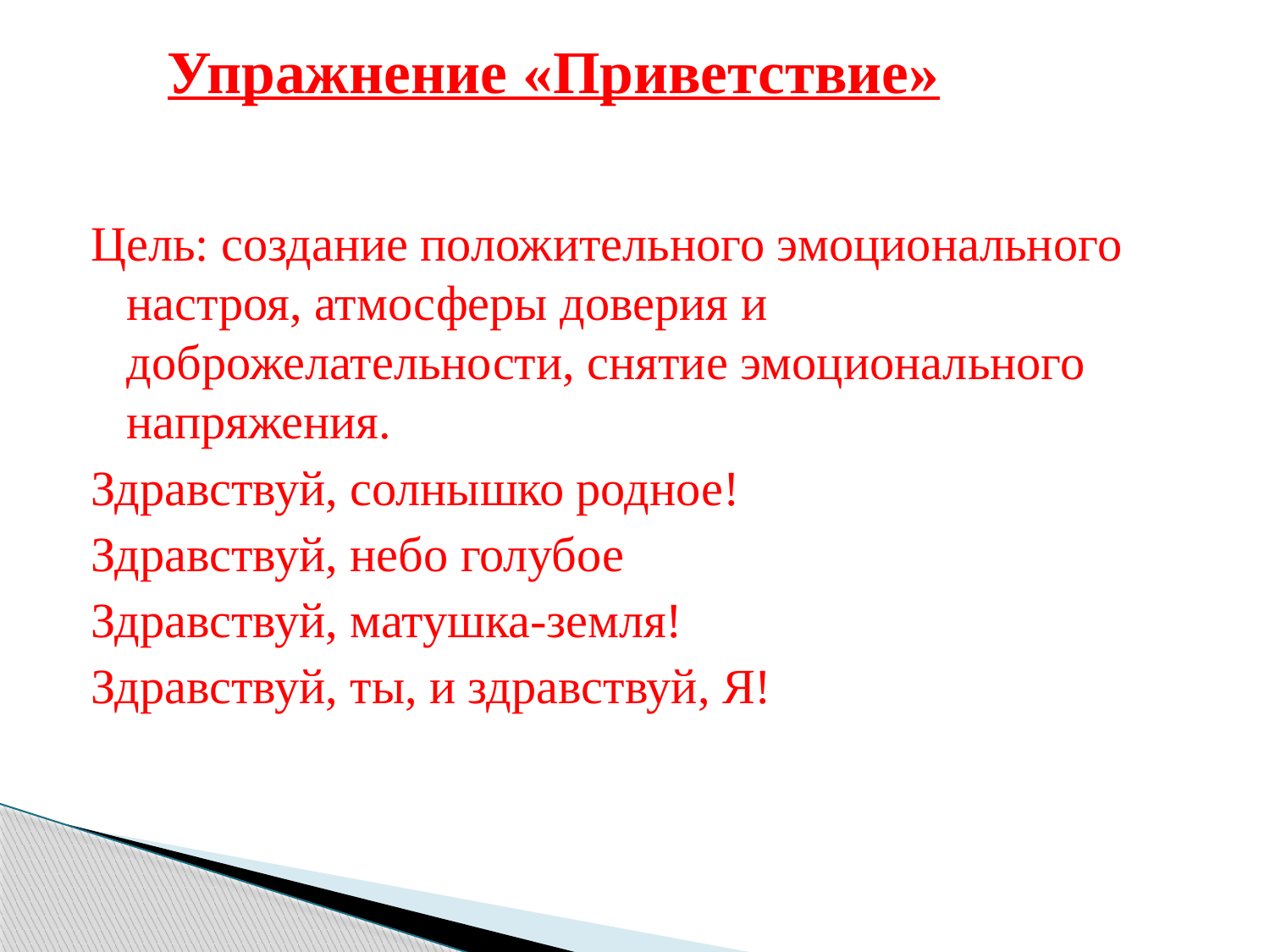

# Упражнение «Приветствие»
Цель: создание положительного эмоционального настроя, атмосферы доверия и доброжелательности, снятие эмоционального напряжения.
Здравствуй, солнышко родное!
Здравствуй, небо голубое
Здравствуй, матушка-земля!
Здравствуй, ты, и здравствуй, Я!